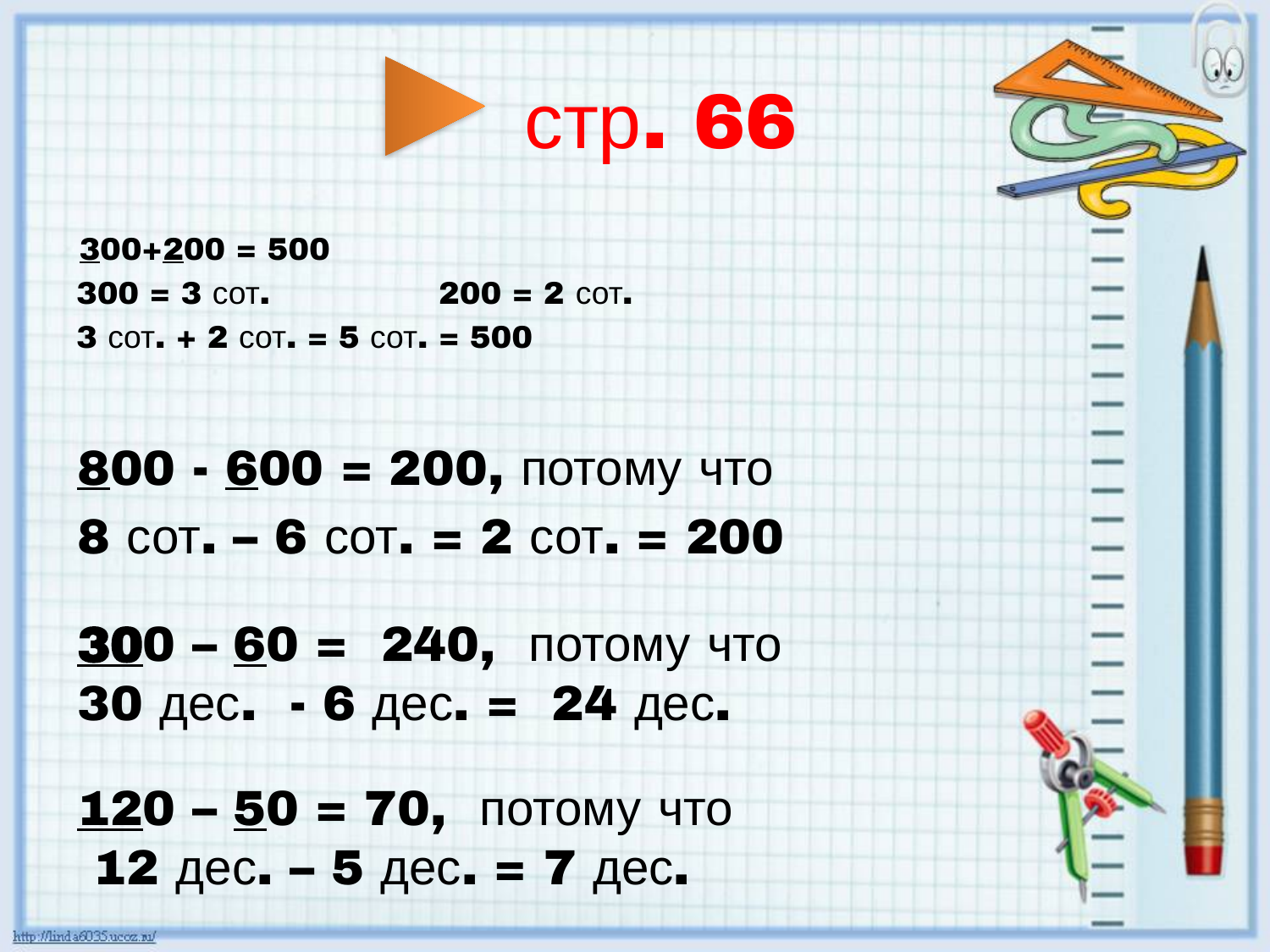

# стр. 66

 300+200 = 500
300 = 3 сот.                200 = 2 сот.
3 сот. + 2 сот. = 5 сот. = 500

800 - 600 = 200, потому что
8 сот. – 6 сот. = 2 сот. = 200
300 – 60 =  240,  потому что
30 дес.  - 6 дес. =  24 дес.

120 – 50 = 70,  потому что
 12 дес. – 5 дес. = 7 дес.